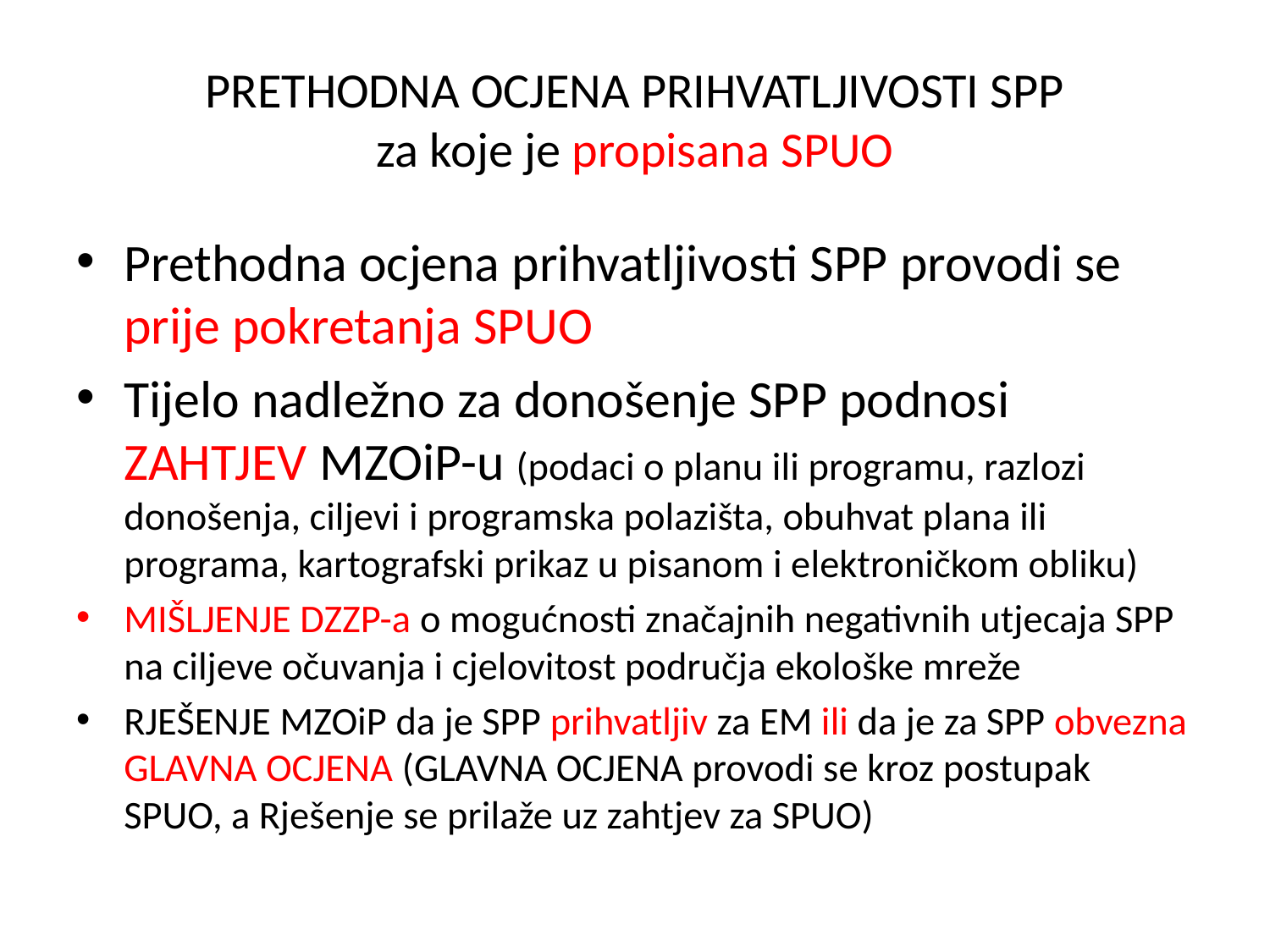

# PRETHODNA OCJENA PRIHVATLJIVOSTI SPP za koje je propisana SPUO
Prethodna ocjena prihvatljivosti SPP provodi se prije pokretanja SPUO
Tijelo nadležno za donošenje SPP podnosi ZAHTJEV MZOiP-u (podaci o planu ili programu, razlozi donošenja, ciljevi i programska polazišta, obuhvat plana ili programa, kartografski prikaz u pisanom i elektroničkom obliku)
MIŠLJENJE DZZP-a o mogućnosti značajnih negativnih utjecaja SPP na ciljeve očuvanja i cjelovitost područja ekološke mreže
RJEŠENJE MZOiP da je SPP prihvatljiv za EM ili da je za SPP obvezna GLAVNA OCJENA (GLAVNA OCJENA provodi se kroz postupak SPUO, a Rješenje se prilaže uz zahtjev za SPUO)